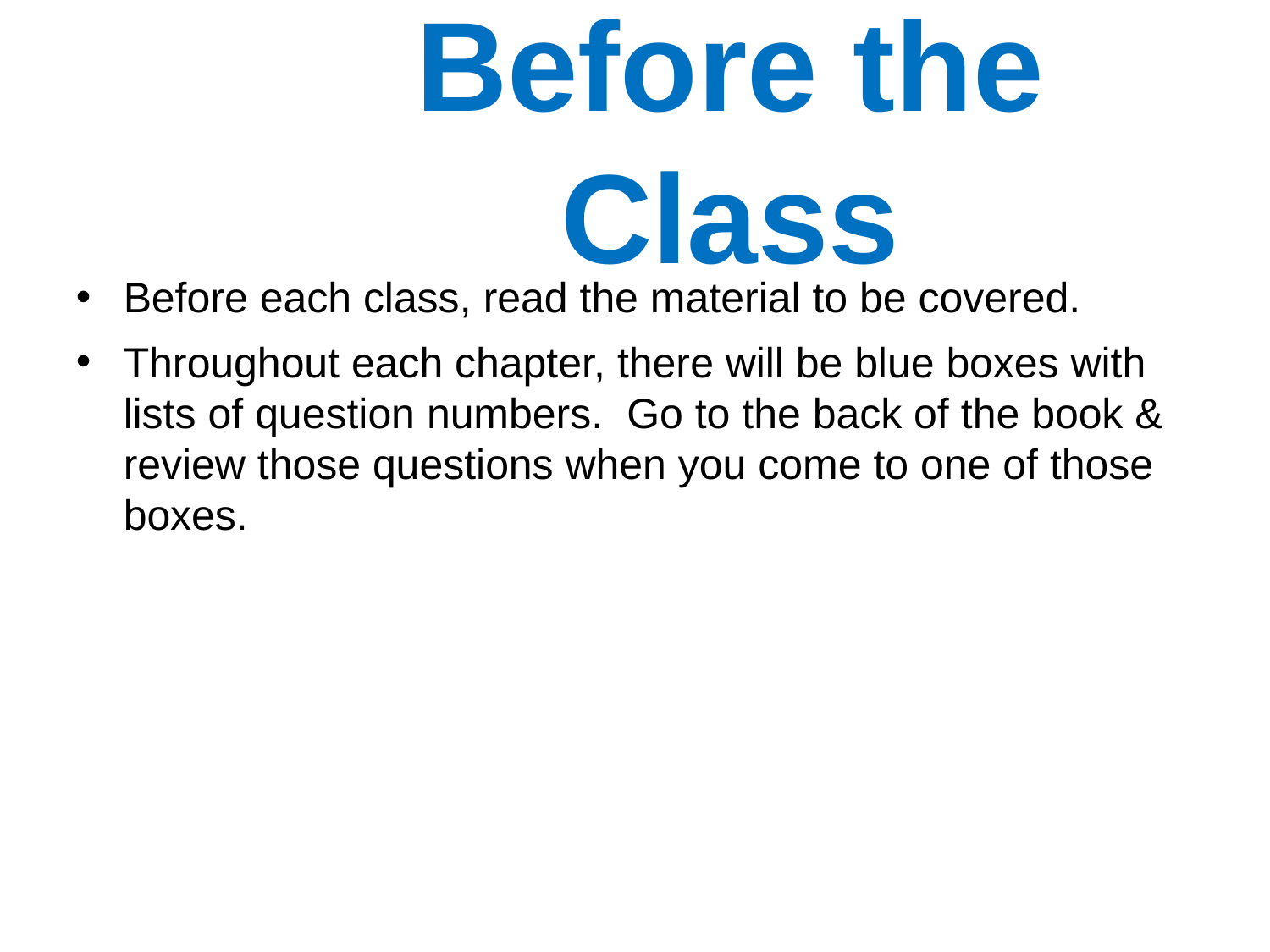

Before the Class
Before each class, read the material to be covered.
Throughout each chapter, there will be blue boxes with lists of question numbers.  Go to the back of the book & review those questions when you come to one of those boxes.